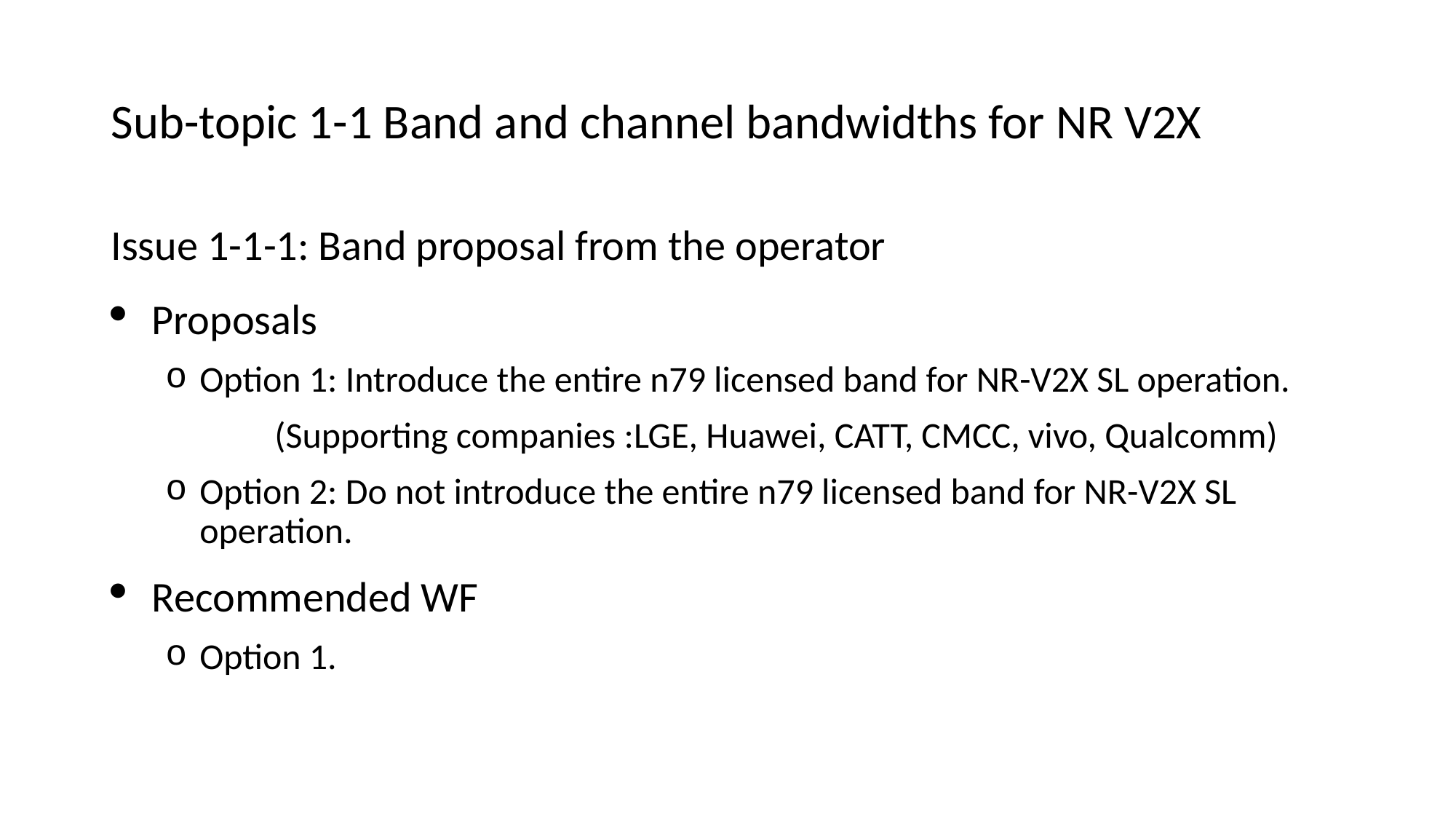

# Sub-topic 1-1 Band and channel bandwidths for NR V2X
Issue 1-1-1: Band proposal from the operator
Proposals
Option 1: Introduce the entire n79 licensed band for NR-V2X SL operation.
	(Supporting companies :LGE, Huawei, CATT, CMCC, vivo, Qualcomm)
Option 2: Do not introduce the entire n79 licensed band for NR-V2X SL operation.
Recommended WF
Option 1.